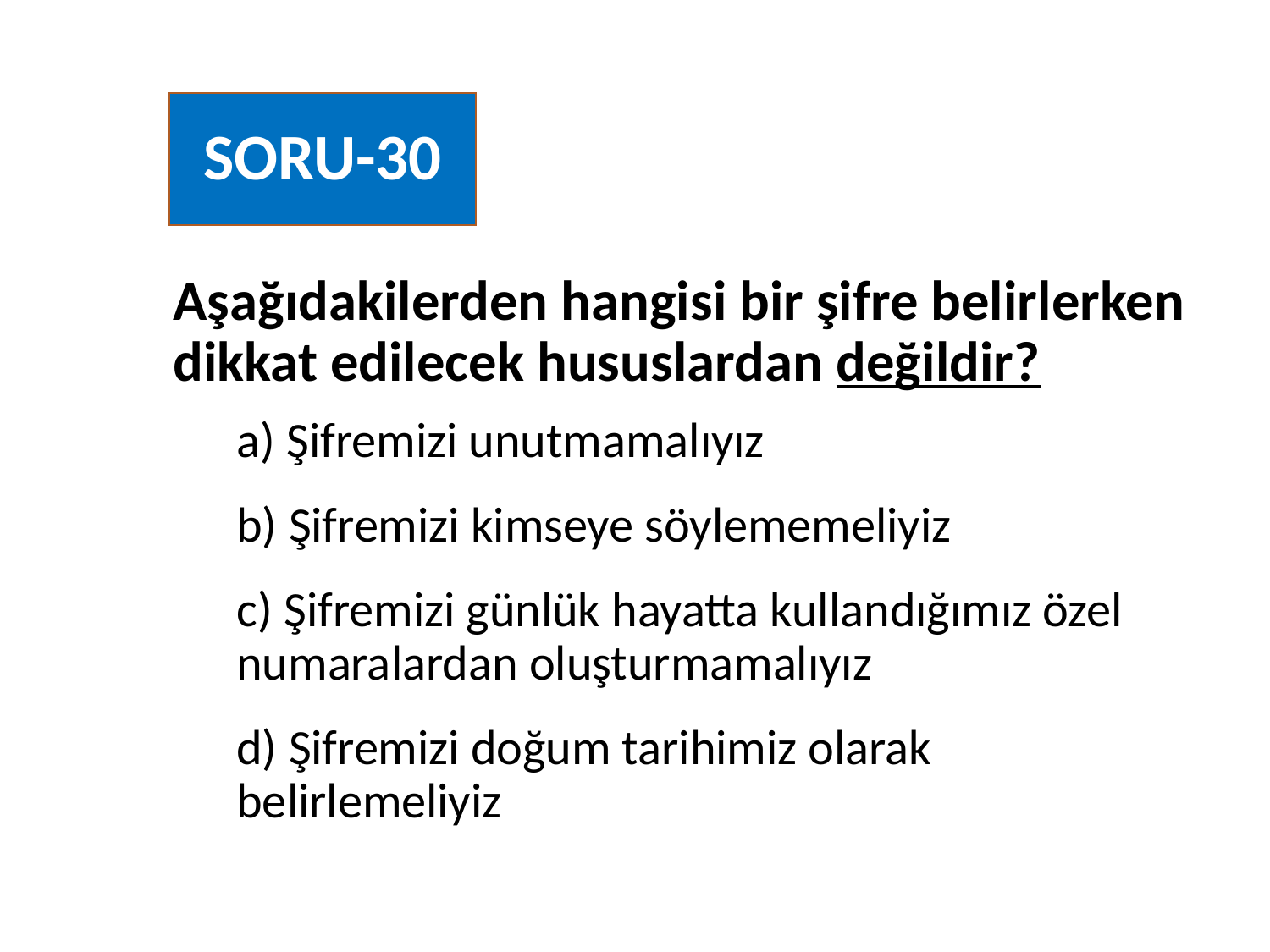

# SORU-30
Aşağıdakilerden hangisi bir şifre belirlerken dikkat edilecek hususlardan değildir?
a) Şifremizi unutmamalıyız
b) Şifremizi kimseye söylememeliyiz
c) Şifremizi günlük hayatta kullandığımız özel numaralardan oluşturmamalıyız
d) Şifremizi doğum tarihimiz olarak belirlemeliyiz